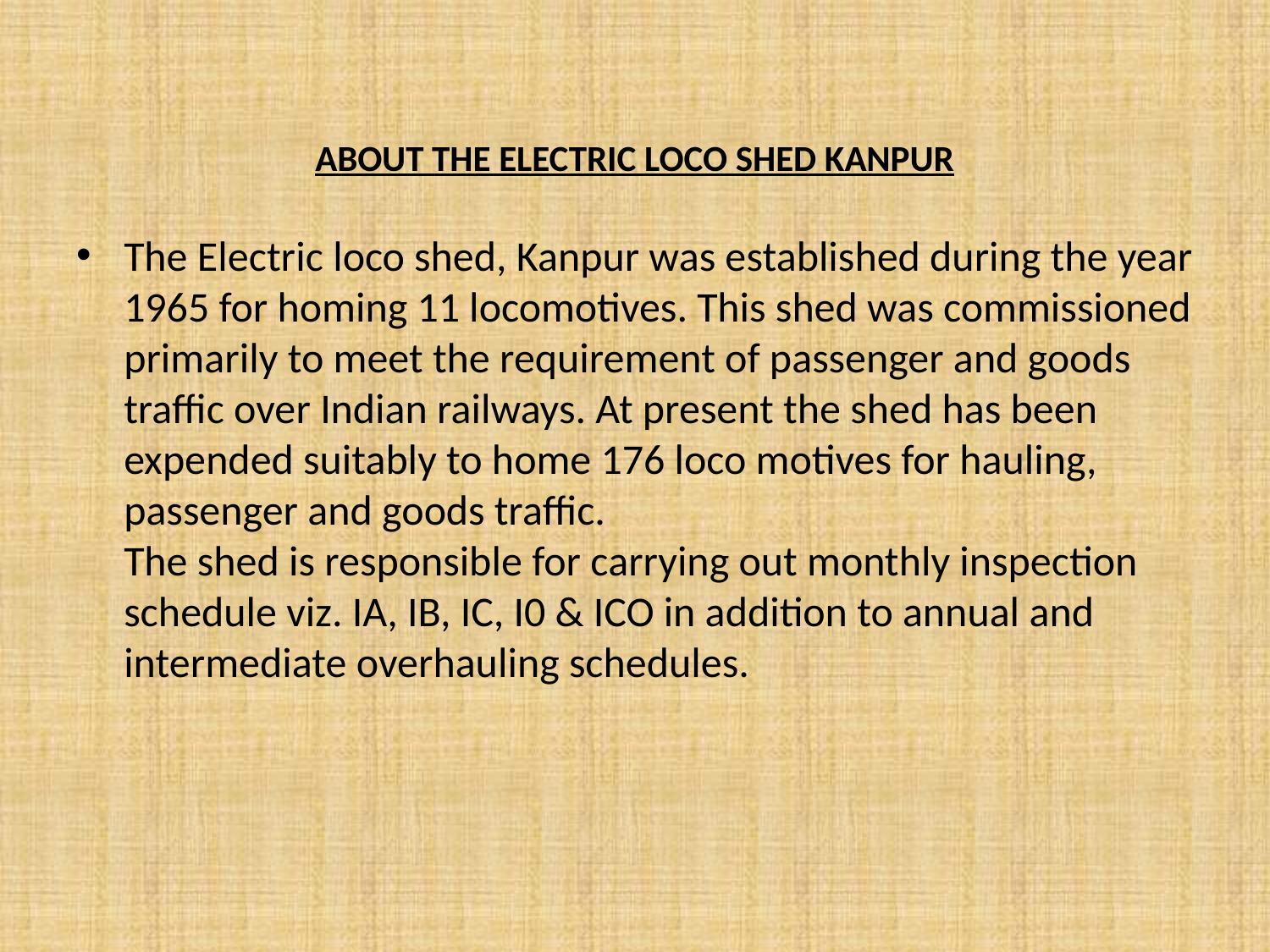

# ABOUT THE ELECTRIC LOCO SHED KANPUR
The Electric loco shed, Kanpur was established during the year 1965 for homing 11 locomotives. This shed was commissioned primarily to meet the requirement of passenger and goods traffic over Indian railways. At present the shed has been expended suitably to home 176 loco motives for hauling, passenger and goods traffic.
The shed is responsible for carrying out monthly inspection schedule viz. IA, IB, IC, I0 & ICO in addition to annual and intermediate overhauling schedules.